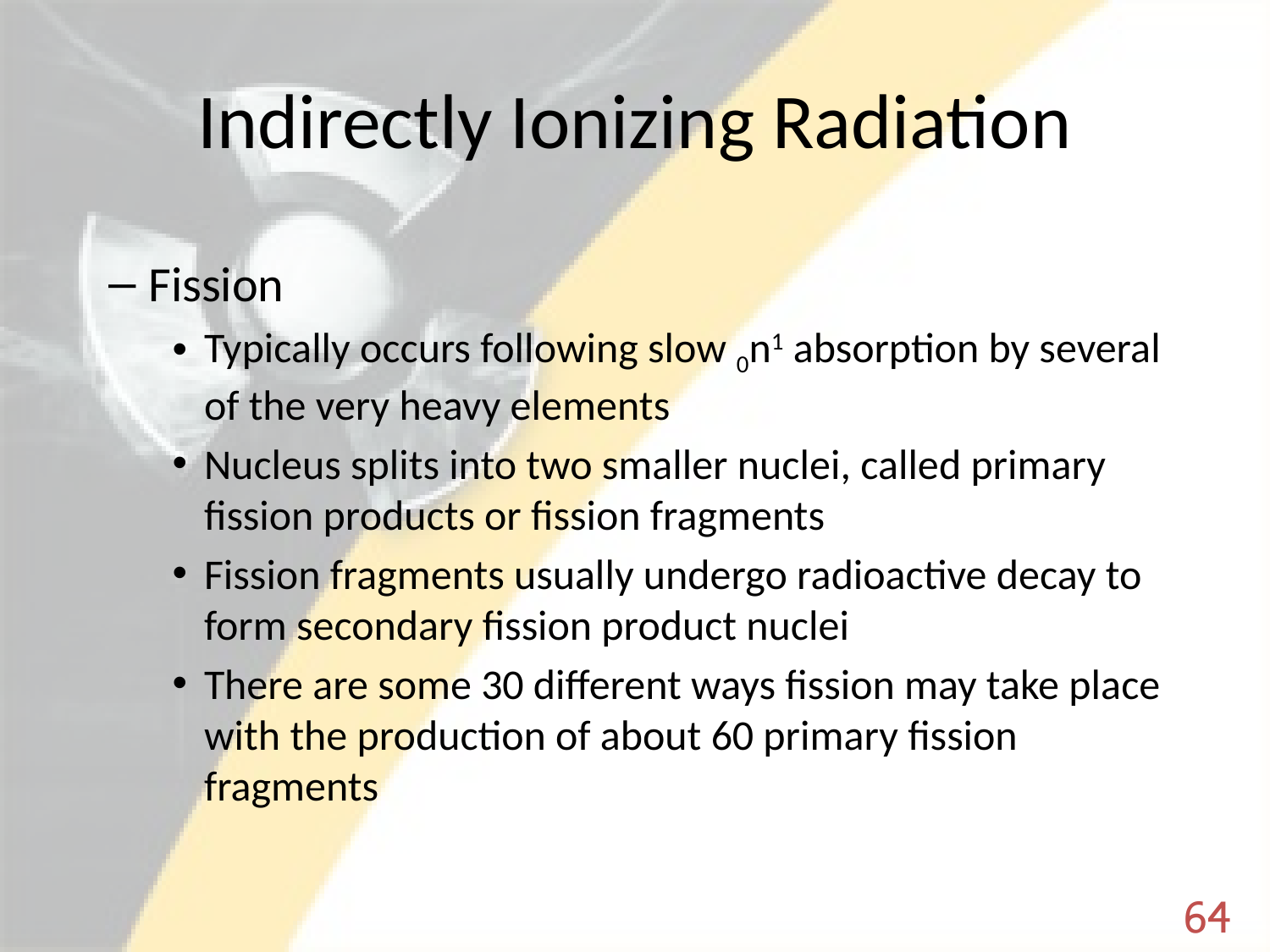

# Indirectly Ionizing Radiation
Fission
Typically occurs following slow 0n1 absorption by several of the very heavy elements
Nucleus splits into two smaller nuclei, called primary fission products or fission fragments
Fission fragments usually undergo radioactive decay to form secondary fission product nuclei
There are some 30 different ways fission may take place with the production of about 60 primary fission fragments